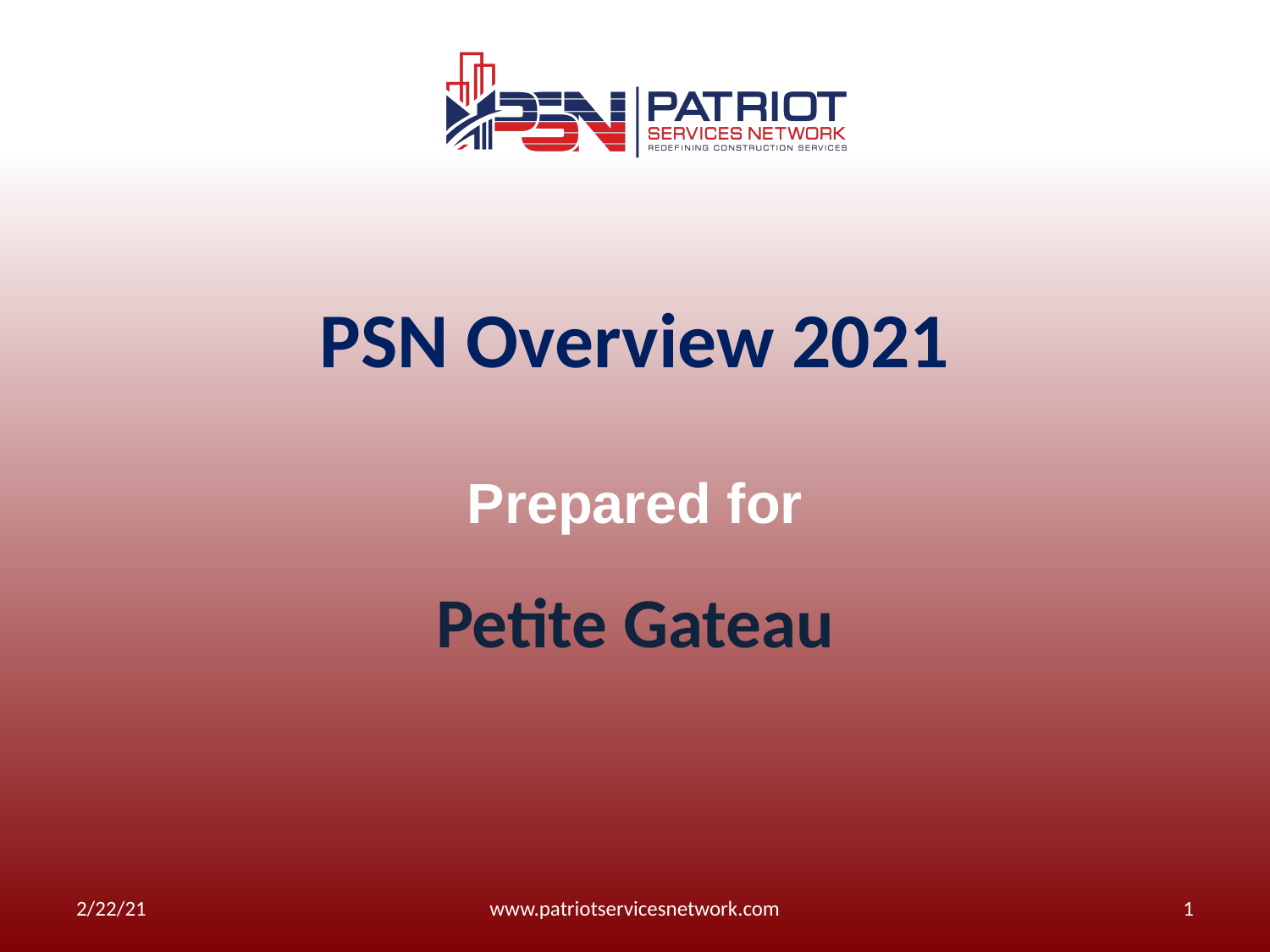

# PSN Overview 2021
Prepared for

Petite Gateau
2/22/21
www.patriotservicesnetwork.com
1